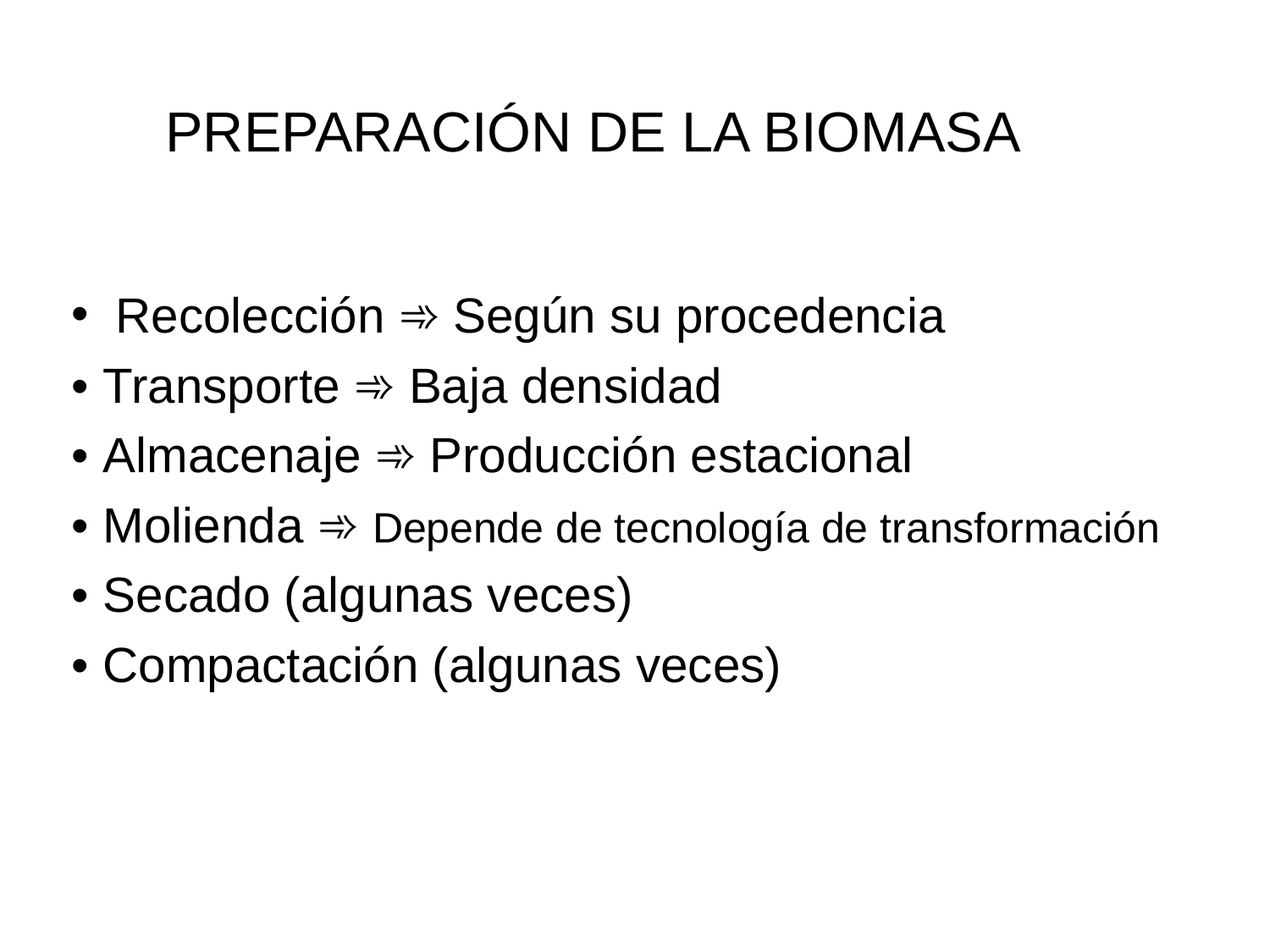

PREPARACIÓN DE LA BIOMASA
 Recolección ➾ Según su procedencia
• Transporte ➾ Baja densidad
• Almacenaje ➾ Producción estacional
• Molienda ➾ Depende de tecnología de transformación
• Secado (algunas veces)
• Compactación (algunas veces)